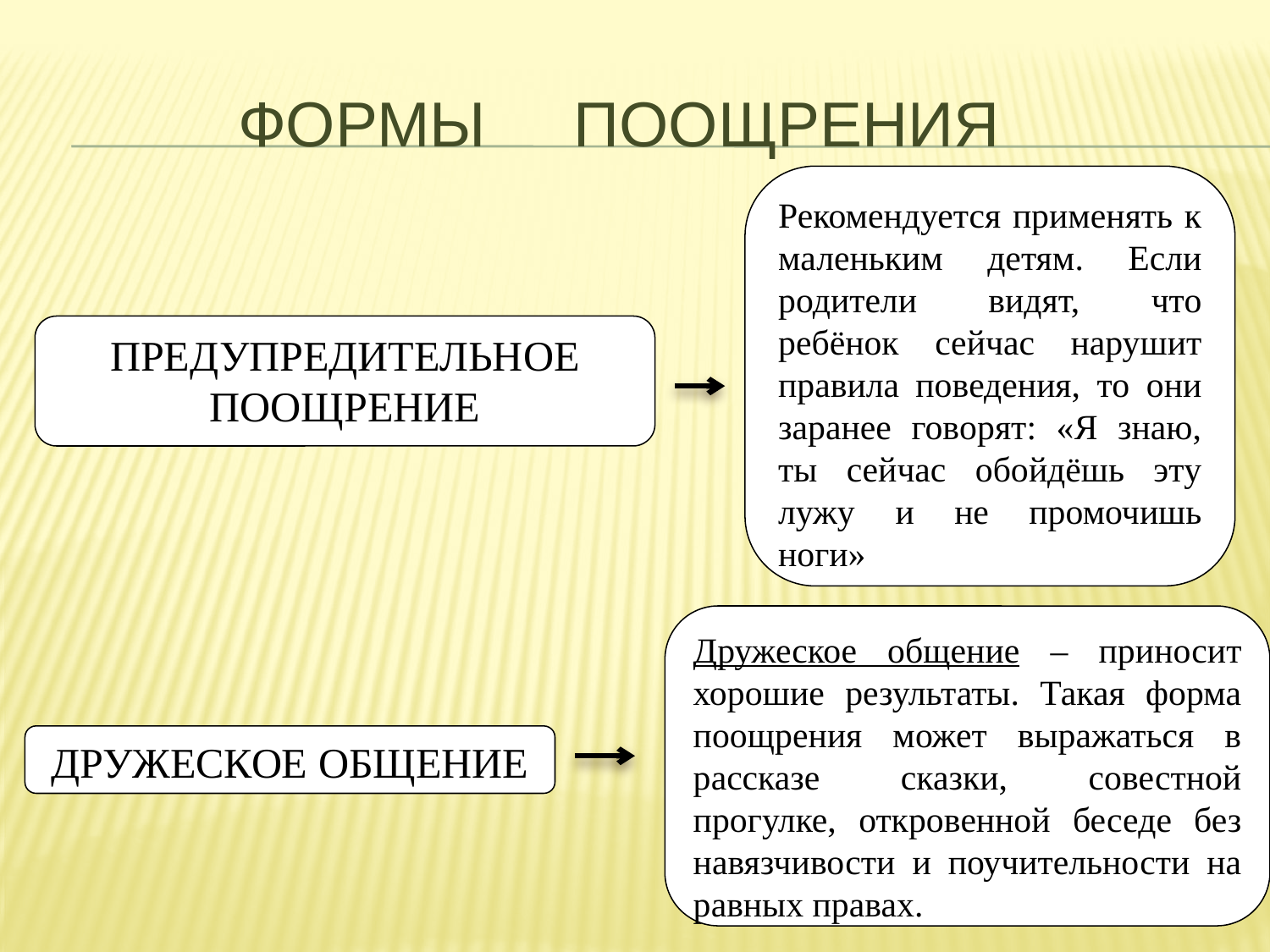

# ФОРМЫ     ПООЩРЕНИЯ
Рекомендуется применять к маленьким детям. Если родители видят, что ребёнок сейчас нарушит правила поведения, то они заранее говорят: «Я знаю, ты сейчас обойдёшь эту лужу и не промочишь ноги»
ПРЕДУПРЕДИТЕЛЬНОЕ ПООЩРЕНИЕ
Дружеское общение – приносит хорошие результаты. Такая форма поощрения может выражаться в рассказе сказки, совестной прогулке, откровенной беседе без навязчивости и поучительности на равных правах.
ДРУЖЕСКОЕ ОБЩЕНИЕ